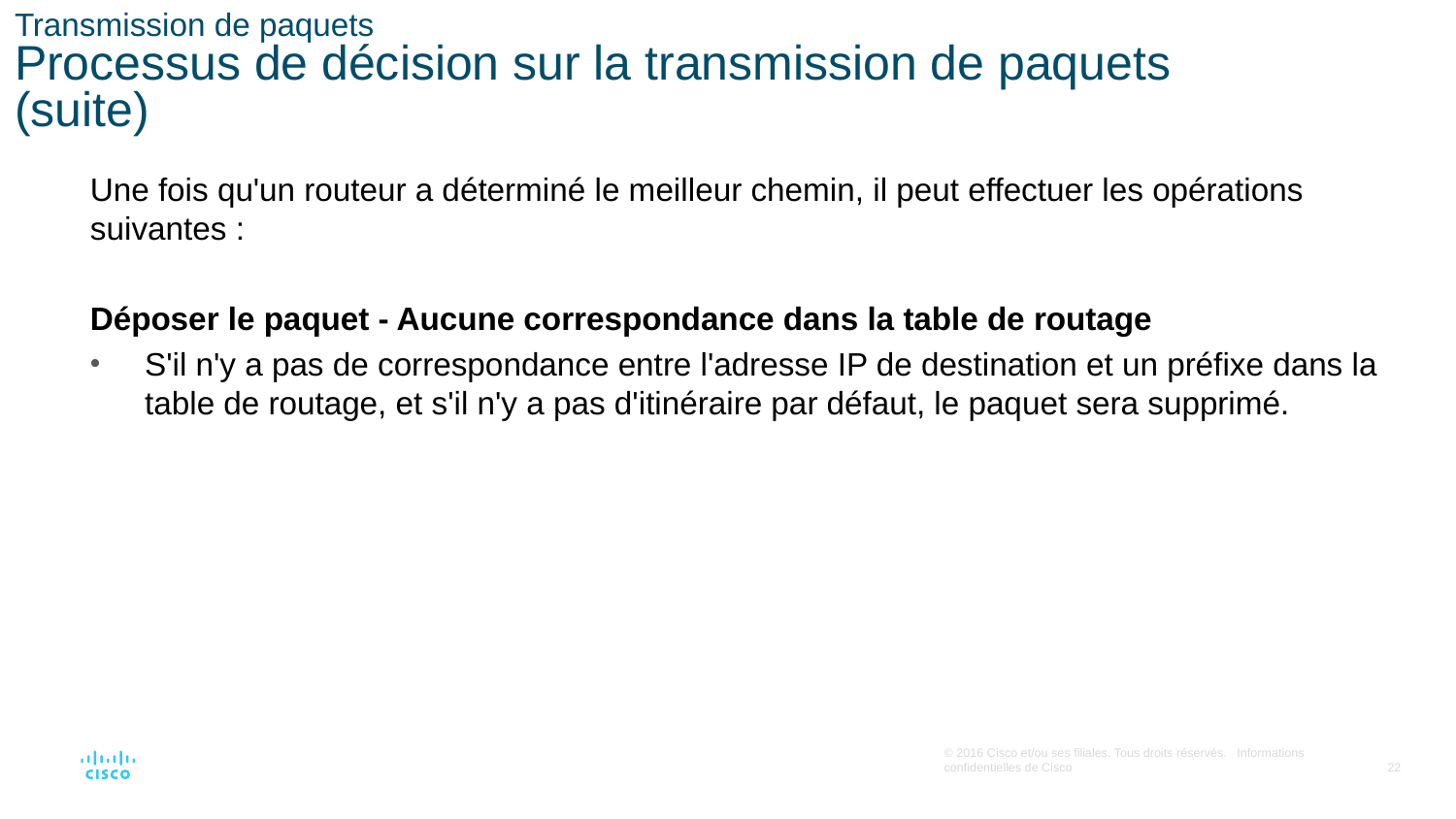

# Transmission de paquets Processus de décision sur la transmission de paquets (suite)

Une fois qu'un routeur a déterminé le meilleur chemin, il peut effectuer les opérations suivantes :

Déposer le paquet - Aucune correspondance dans la table de routage
S'il n'y a pas de correspondance entre l'adresse IP de destination et un préfixe dans la table de routage, et s'il n'y a pas d'itinéraire par défaut, le paquet sera supprimé.